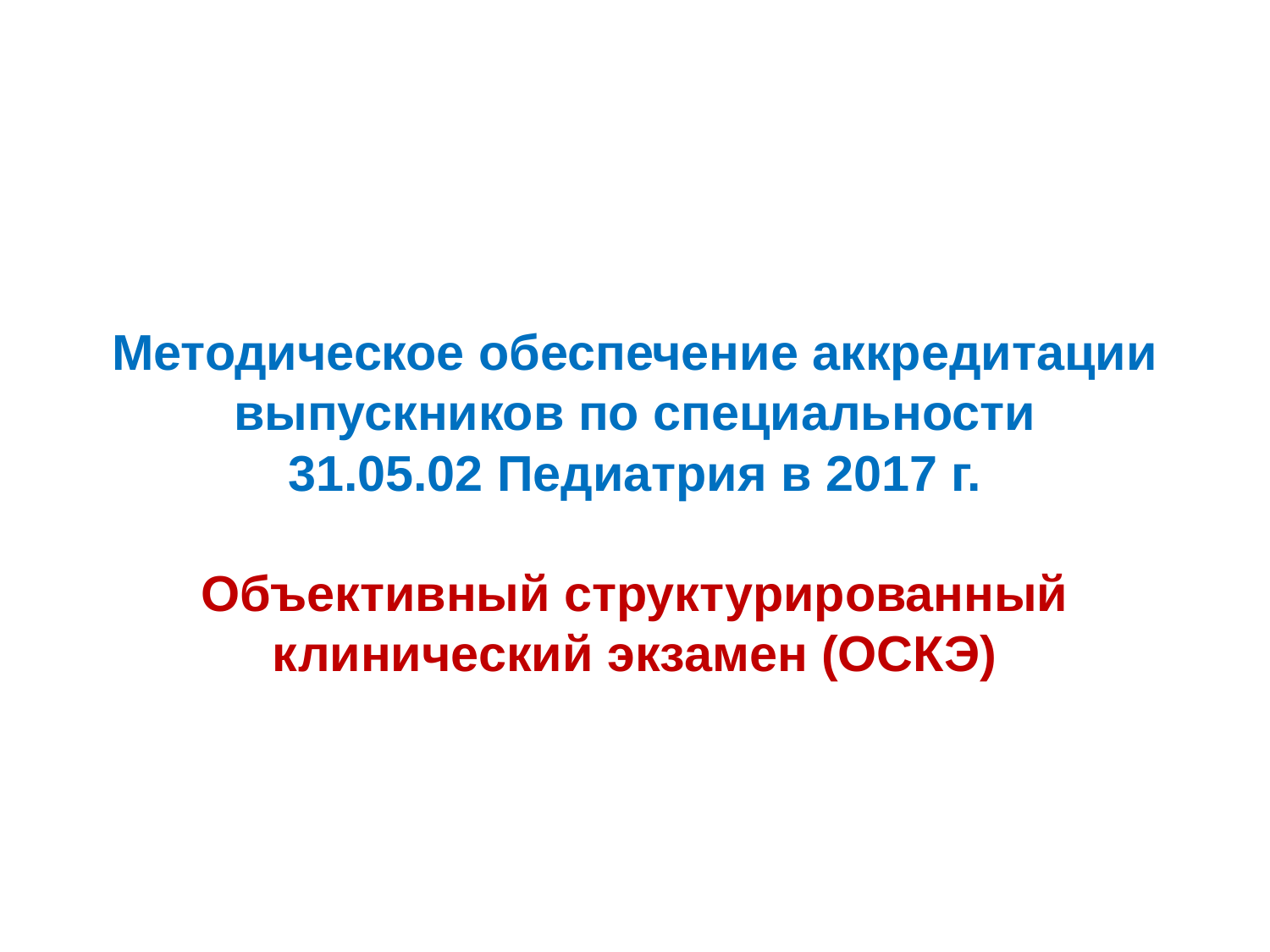

# Методическое обеспечение аккредитации выпускников по специальности 31.05.02 Педиатрия в 2017 г. Объективный структурированный клинический экзамен (ОСКЭ)